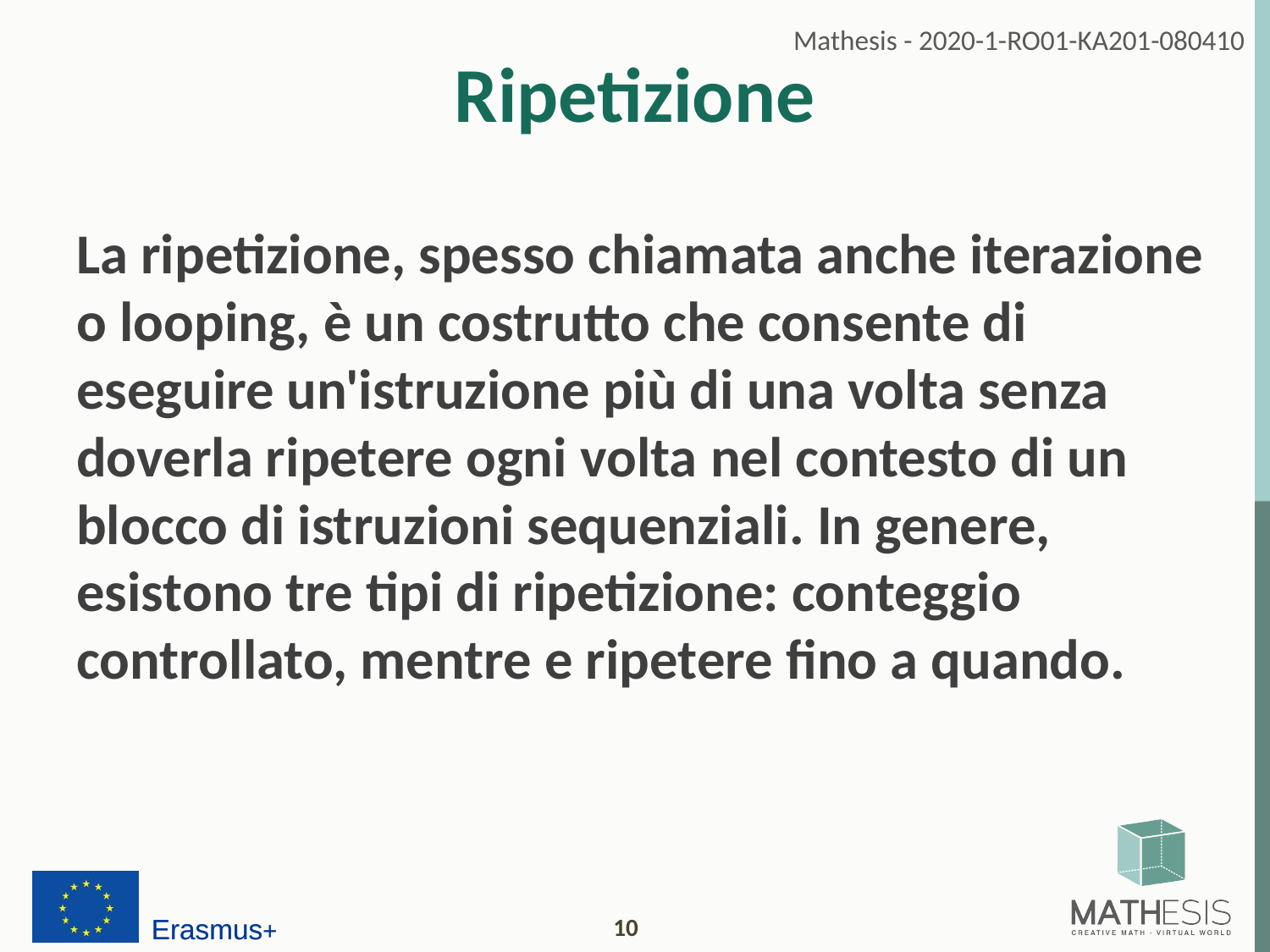

# Ripetizione

La ripetizione, spesso chiamata anche iterazione o looping, è un costrutto che consente di eseguire un'istruzione più di una volta senza doverla ripetere ogni volta nel contesto di un blocco di istruzioni sequenziali. In genere, esistono tre tipi di ripetizione: conteggio controllato, mentre e ripetere fino a quando.